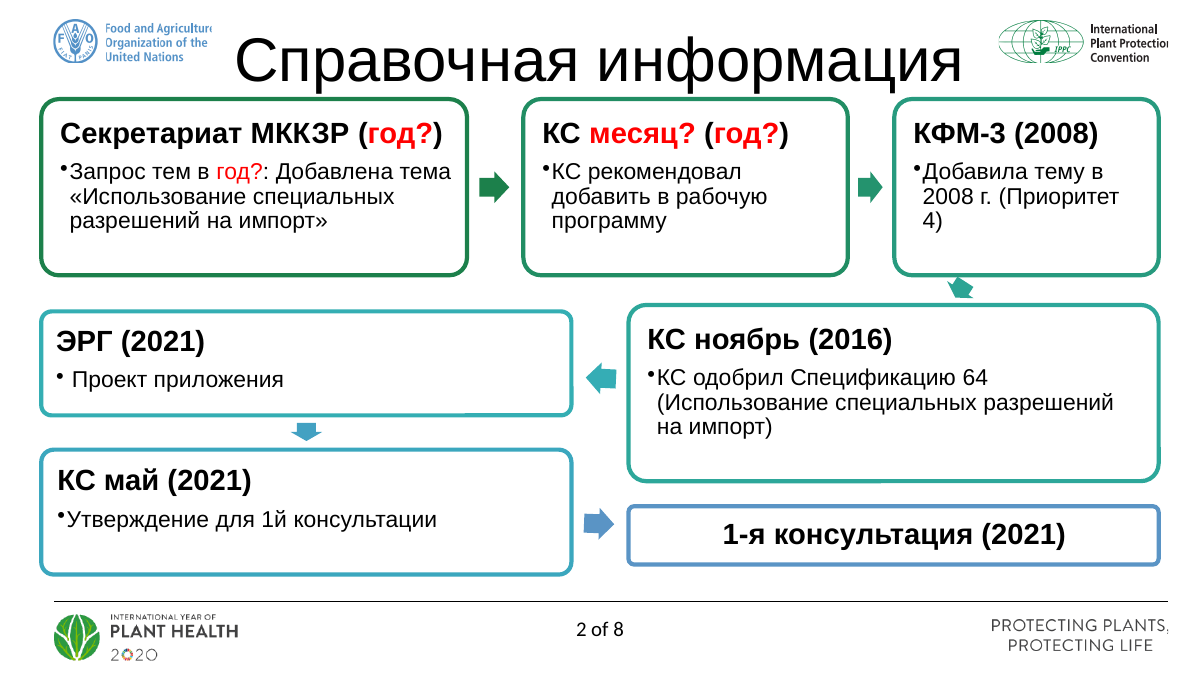

Справочная информация
Секретариат МККЗР (год?)
Запрос тем в год?: Добавлена тема «Использование специальных разрешений на импорт»

КС месяц? (год?)
КС рекомендовал добавить в рабочую программу

КФМ-3 (2008)
Добавила тему в 2008 г. (Приоритет 4)

КС ноябрь (2016)
КС одобрил Спецификацию 64 (Использование специальных разрешений на импорт)

ЭРГ (2021)
 Проект приложения

КС май (2021)
Утверждение для 1й консультации

1-я консультация (2021)
2 of 8